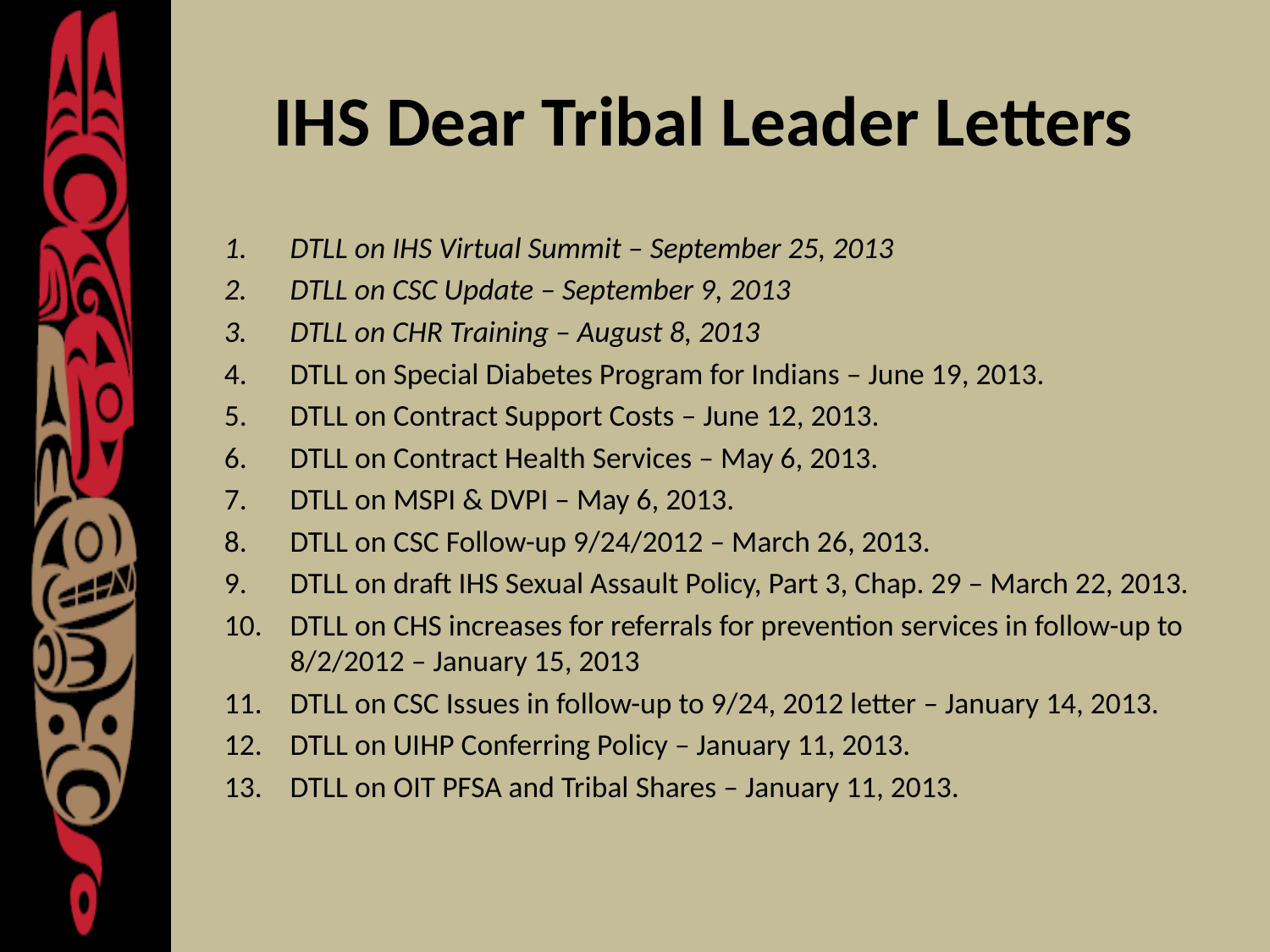

# IHS Dear Tribal Leader Letters
DTLL on IHS Virtual Summit – September 25, 2013
DTLL on CSC Update – September 9, 2013
DTLL on CHR Training – August 8, 2013
DTLL on Special Diabetes Program for Indians – June 19, 2013.
DTLL on Contract Support Costs – June 12, 2013.
DTLL on Contract Health Services – May 6, 2013.
DTLL on MSPI & DVPI – May 6, 2013.
DTLL on CSC Follow-up 9/24/2012 – March 26, 2013.
DTLL on draft IHS Sexual Assault Policy, Part 3, Chap. 29 – March 22, 2013.
DTLL on CHS increases for referrals for prevention services in follow-up to 8/2/2012 – January 15, 2013
DTLL on CSC Issues in follow-up to 9/24, 2012 letter – January 14, 2013.
DTLL on UIHP Conferring Policy – January 11, 2013.
DTLL on OIT PFSA and Tribal Shares – January 11, 2013.